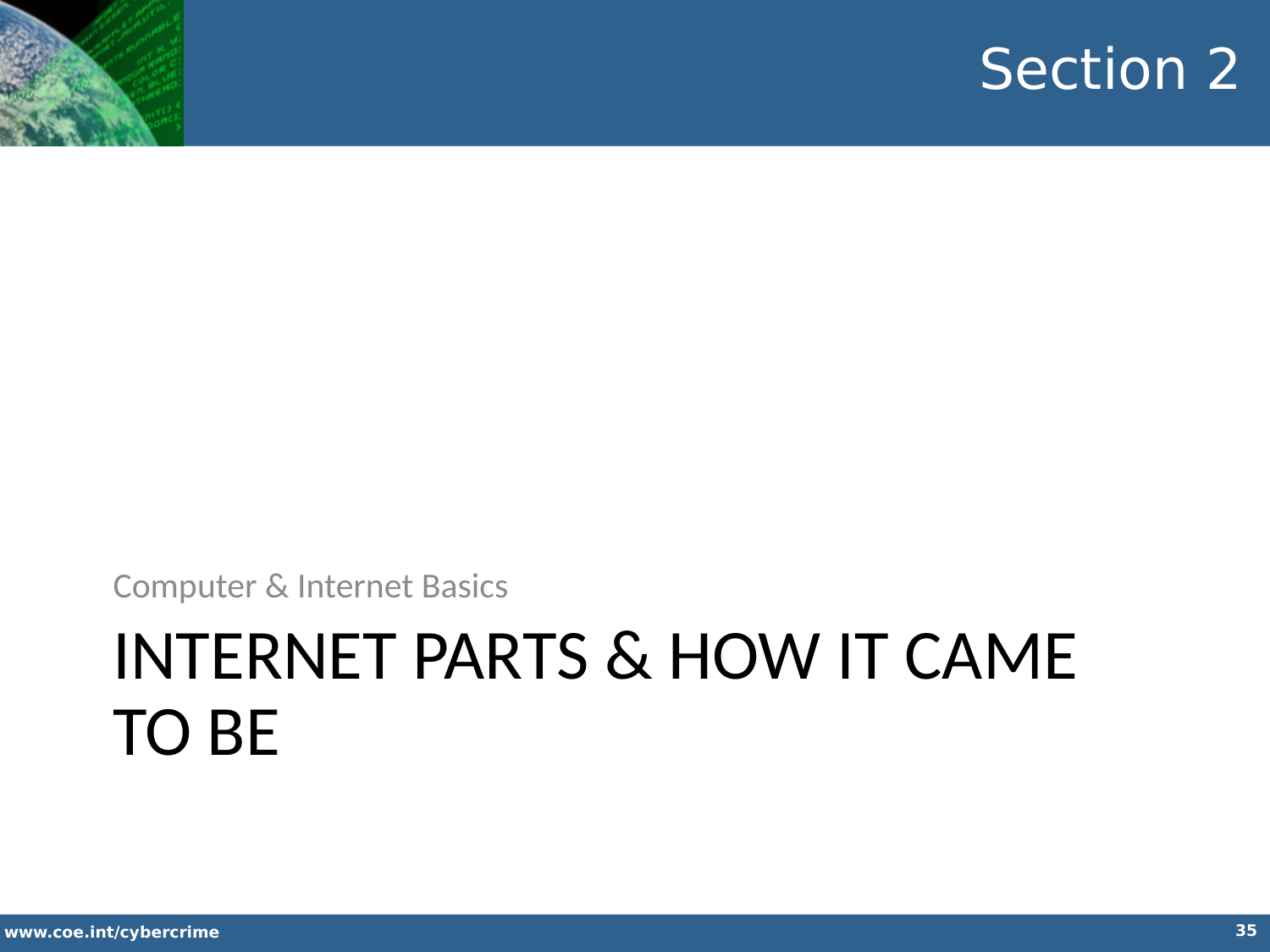

Section 2
Computer & Internet Basics
# internet parts & how it came to be